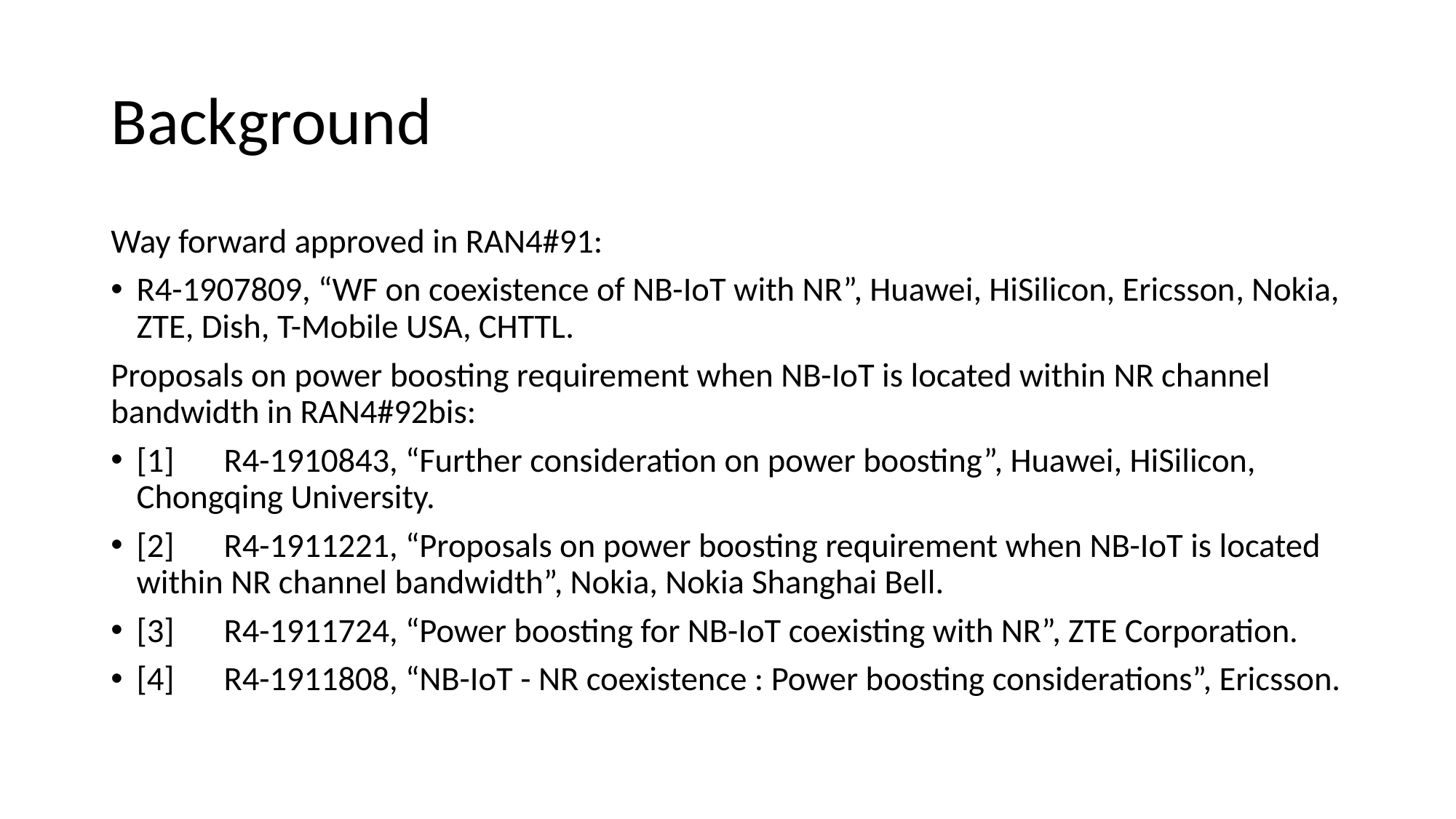

# Background
Way forward approved in RAN4#91:
R4-1907809, “WF on coexistence of NB-IoT with NR”, Huawei, HiSilicon, Ericsson, Nokia, ZTE, Dish, T-Mobile USA, CHTTL.
Proposals on power boosting requirement when NB-IoT is located within NR channel bandwidth in RAN4#92bis:
[1]	R4-1910843, “Further consideration on power boosting”, Huawei, HiSilicon, Chongqing University.
[2]	R4-1911221, “Proposals on power boosting requirement when NB-IoT is located within NR channel bandwidth”, Nokia, Nokia Shanghai Bell.
[3]	R4-1911724, “Power boosting for NB-IoT coexisting with NR”, ZTE Corporation.
[4]	R4-1911808, “NB-IoT - NR coexistence : Power boosting considerations”, Ericsson.